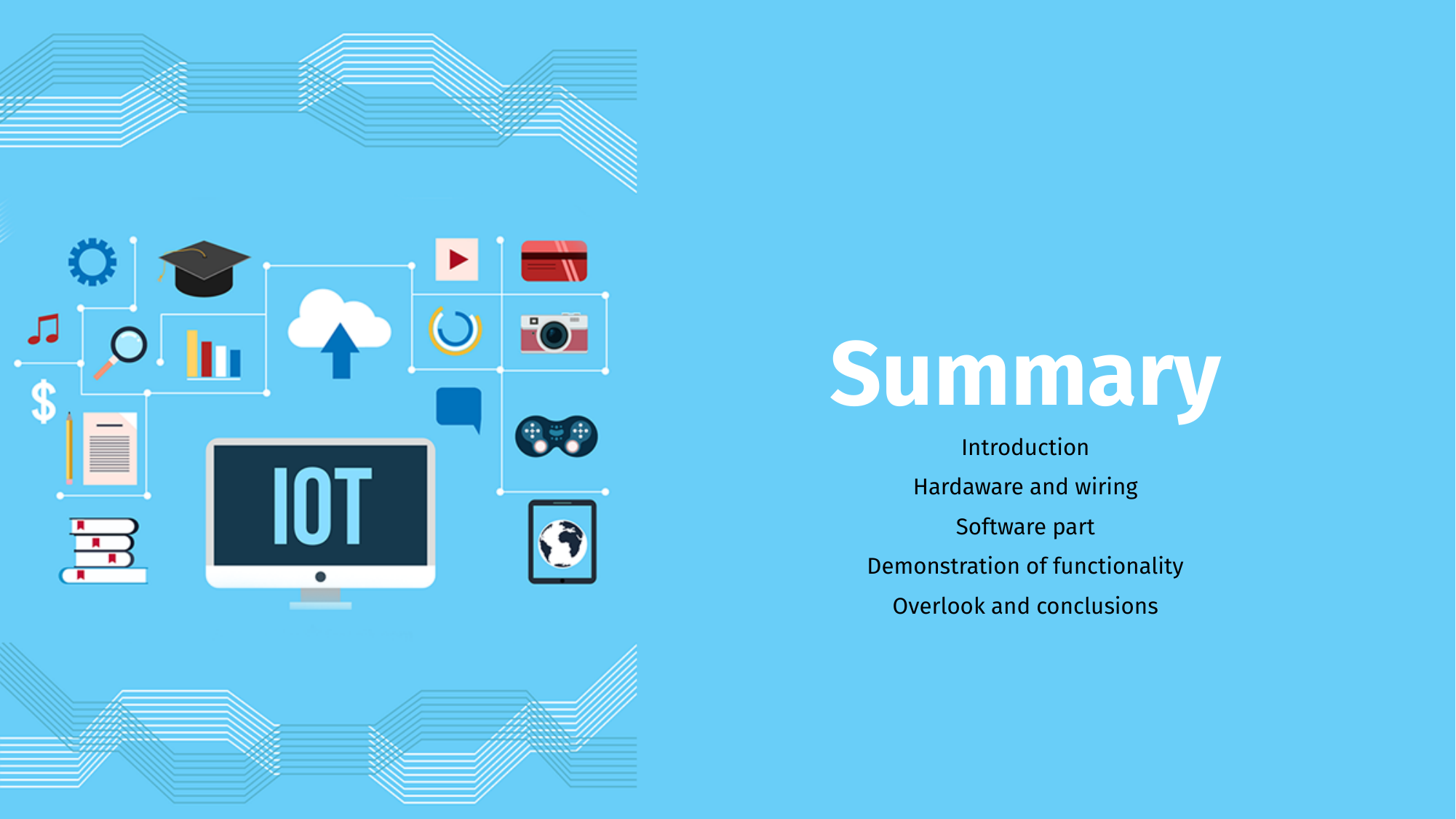

# Summary
Introduction
Hardaware and wiring
Software part
Demonstration of functionality
Overlook and conclusions